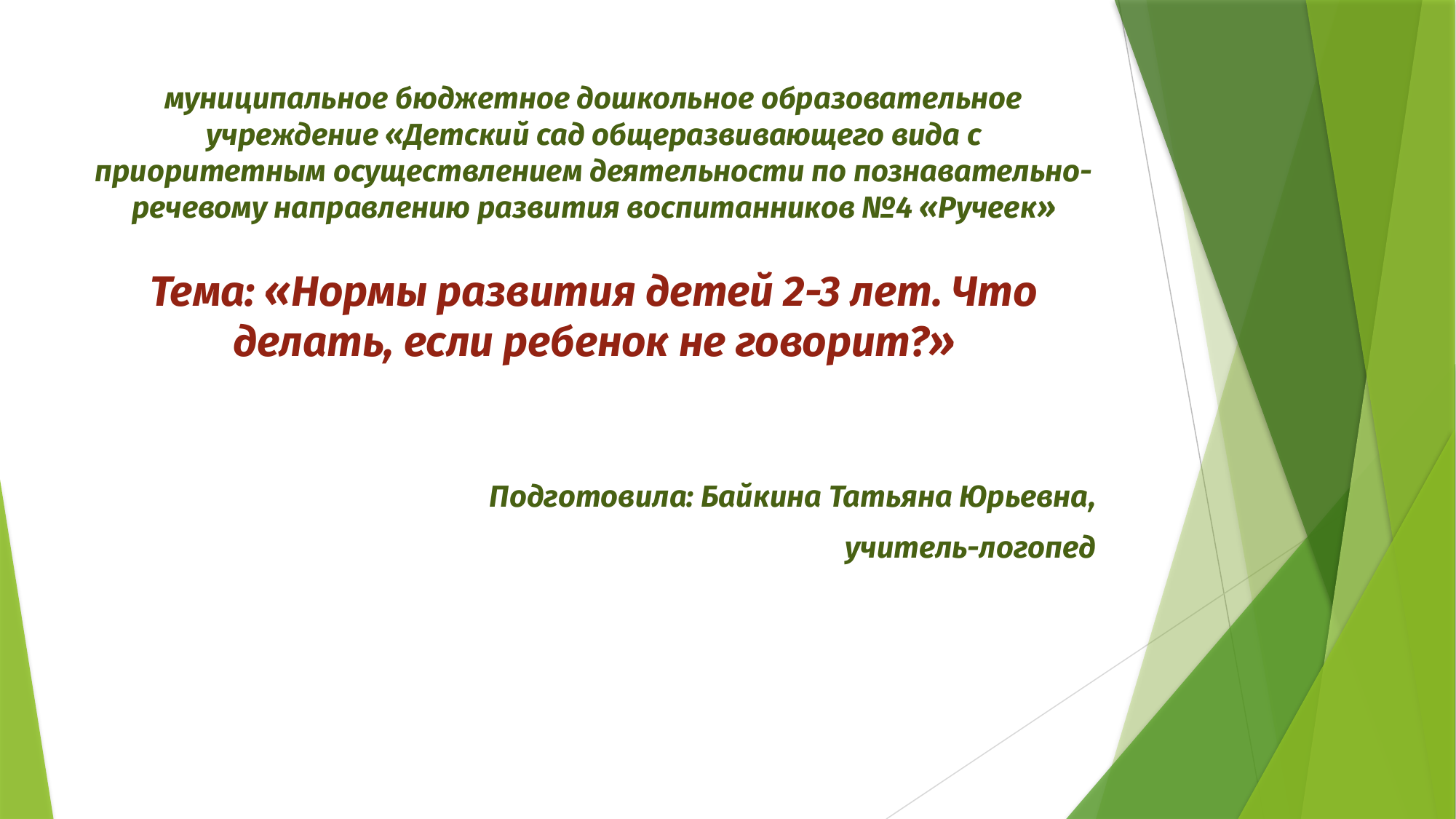

# муниципальное бюджетное дошкольное образовательное учреждение «Детский сад общеразвивающего вида с приоритетным осуществлением деятельности по познавательно-речевому направлению развития воспитанников №4 «Ручеек»
Тема: «Нормы развития детей 2-3 лет. Что делать, если ребенок не говорит?»

Подготовила: Байкина Татьяна Юрьевна,
 учитель-логопед